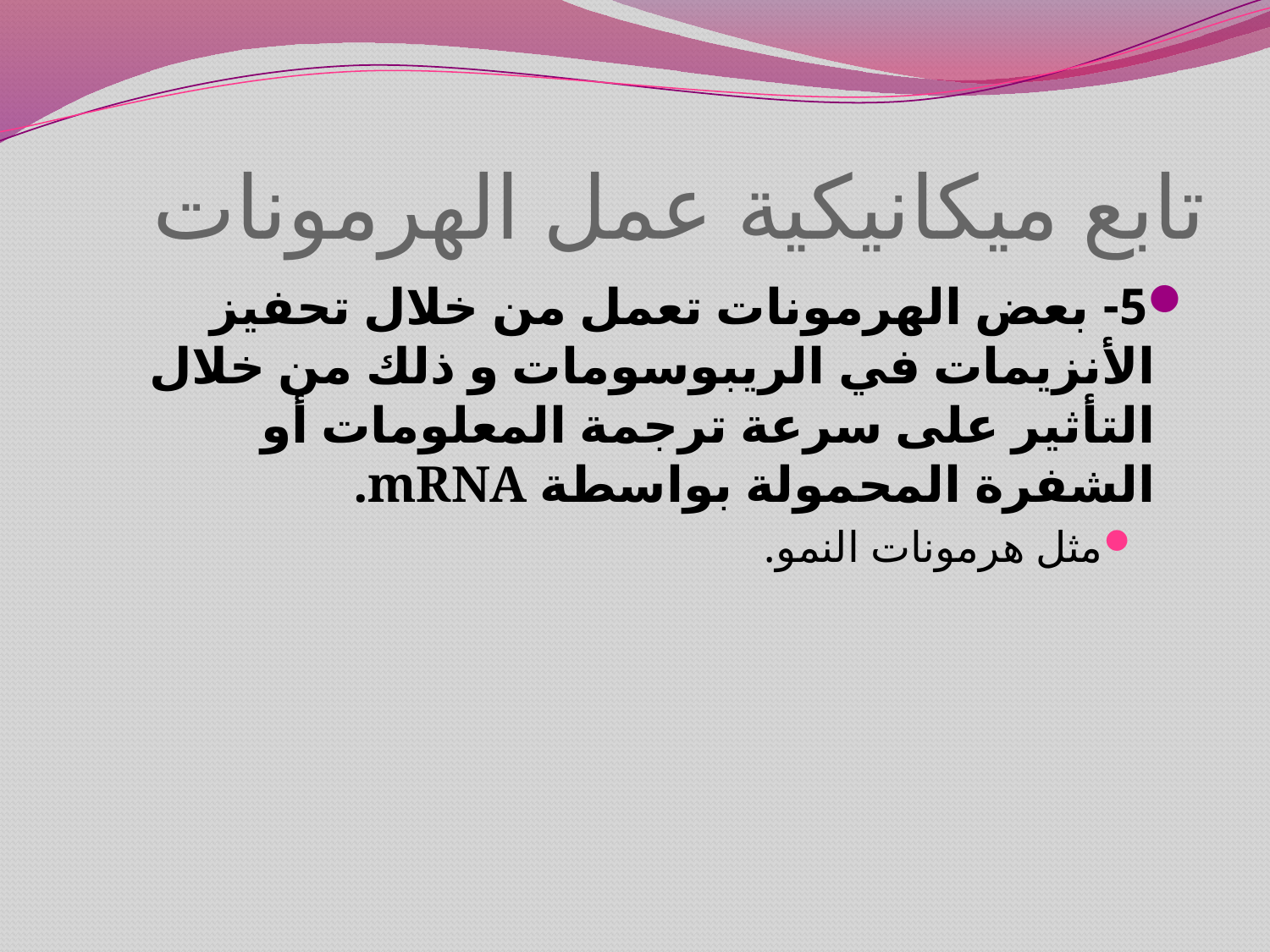

# تابع ميكانيكية عمل الهرمونات
5- بعض الهرمونات تعمل من خلال تحفيز الأنزيمات في الريبوسومات و ذلك من خلال التأثير على سرعة ترجمة المعلومات أو الشفرة المحمولة بواسطة mRNA.
مثل هرمونات النمو.